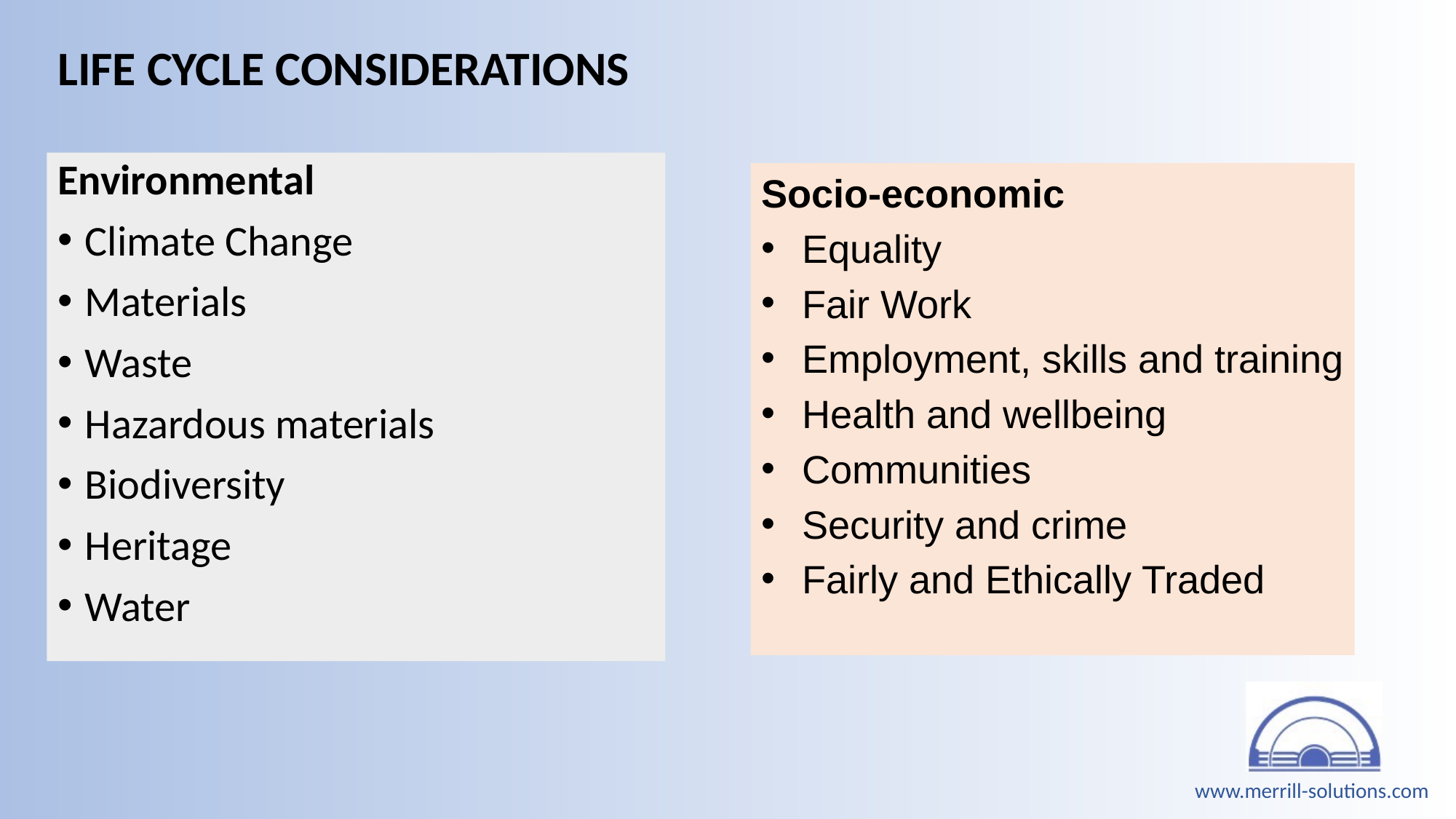

# LIFE CYCLE CONSIDERATIONS
Environmental
Climate Change
Materials
Waste
Hazardous materials
Biodiversity
Heritage
Water

Socio-economic
Equality
Fair Work
Employment, skills and training
Health and wellbeing
Communities
Security and crime
Fairly and Ethically Traded